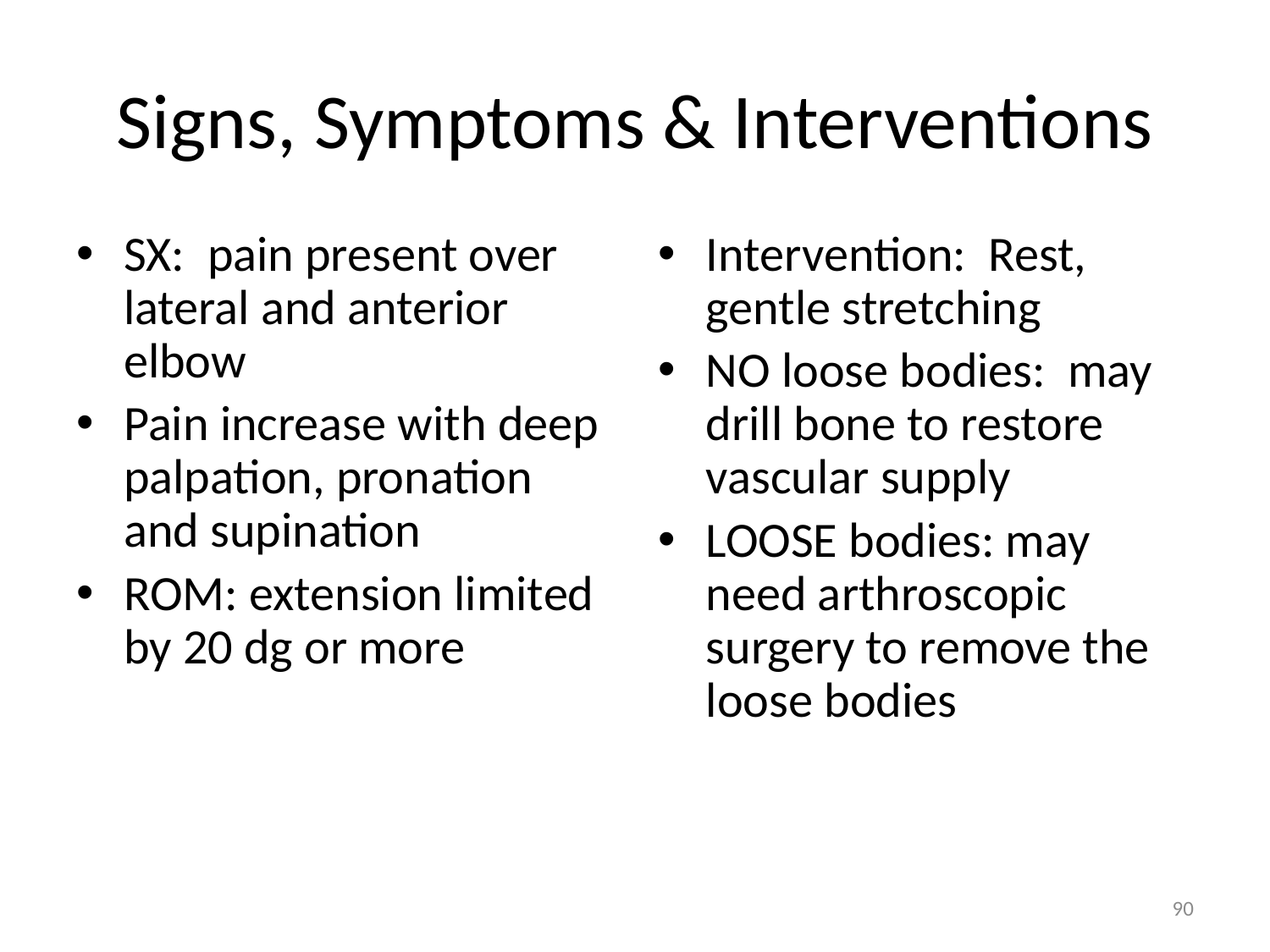

# Signs, Symptoms & Interventions
SX:  pain present over lateral and anterior elbow
Pain increase with deep palpation, pronation and supination
ROM: extension limited by 20 dg or more

Intervention:  Rest, gentle stretching
NO loose bodies:  may drill bone to restore vascular supply
LOOSE bodies: may need arthroscopic surgery to remove the loose bodies
90